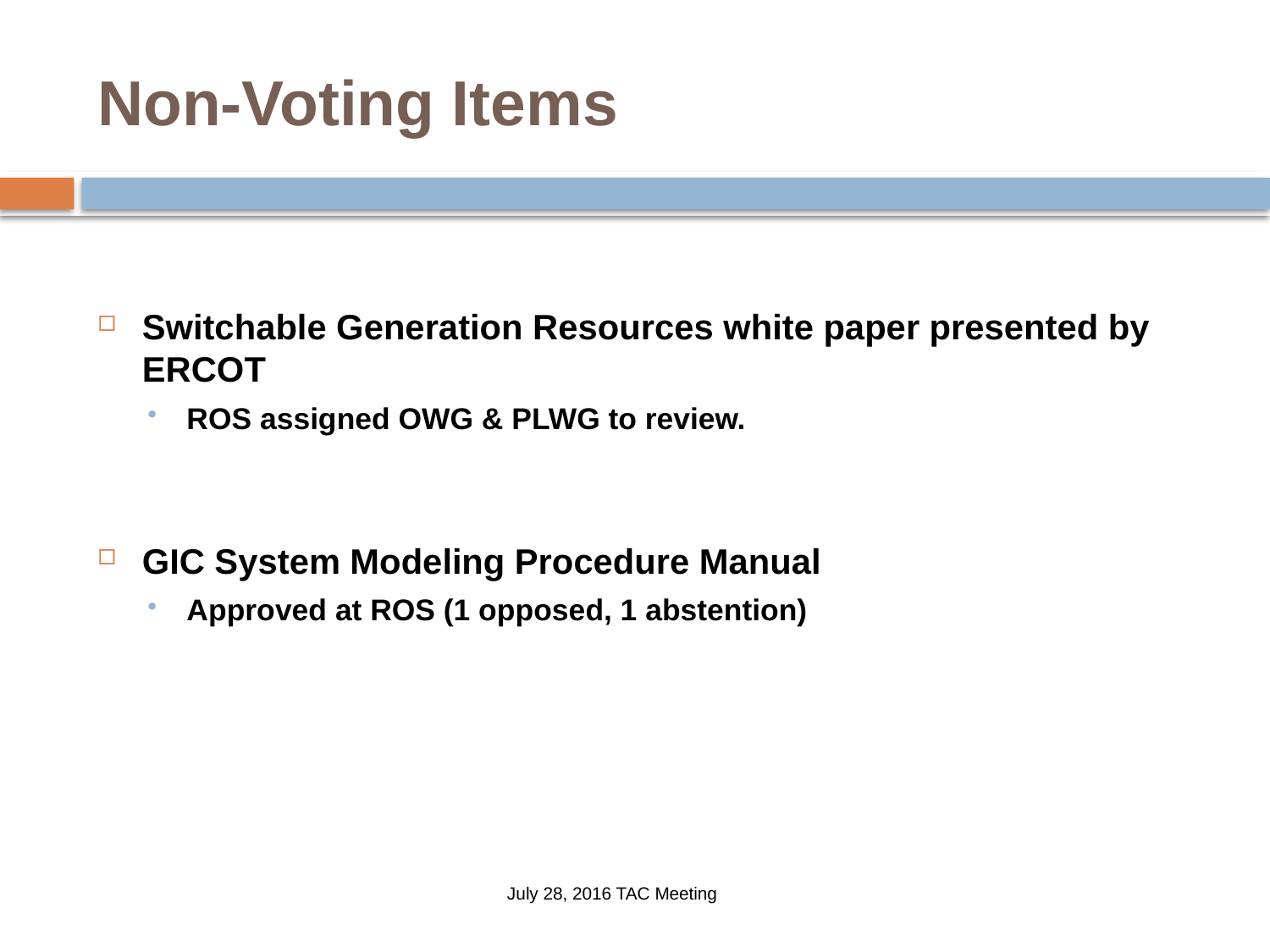

# Non-Voting Items

Switchable Generation Resources white paper presented by ERCOT
ROS assigned OWG & PLWG to review.

GIC System Modeling Procedure Manual
Approved at ROS (1 opposed, 1 abstention)

July 28, 2016 TAC Meeting